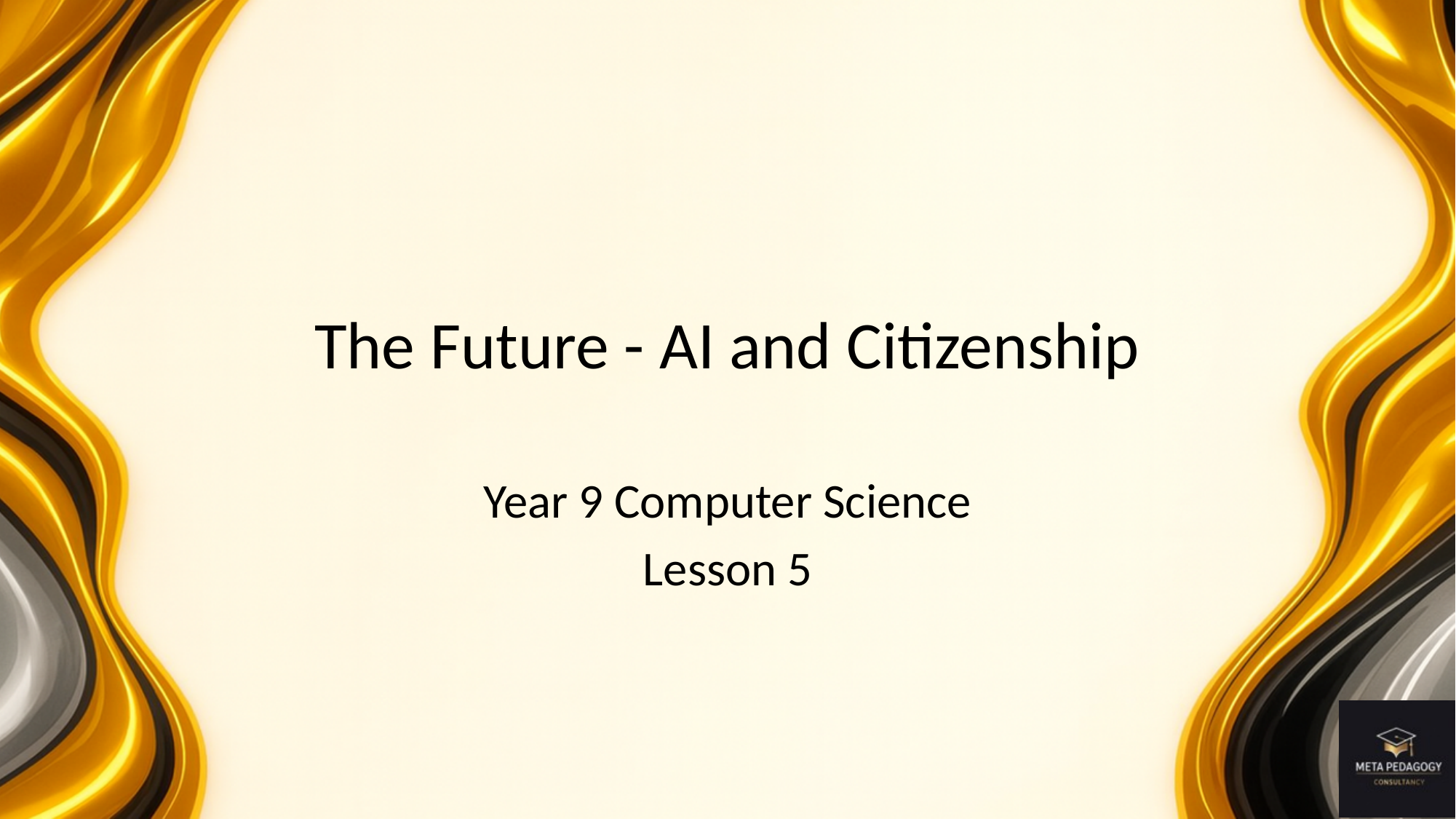

# The Future - AI and Citizenship
Year 9 Computer Science
Lesson 5